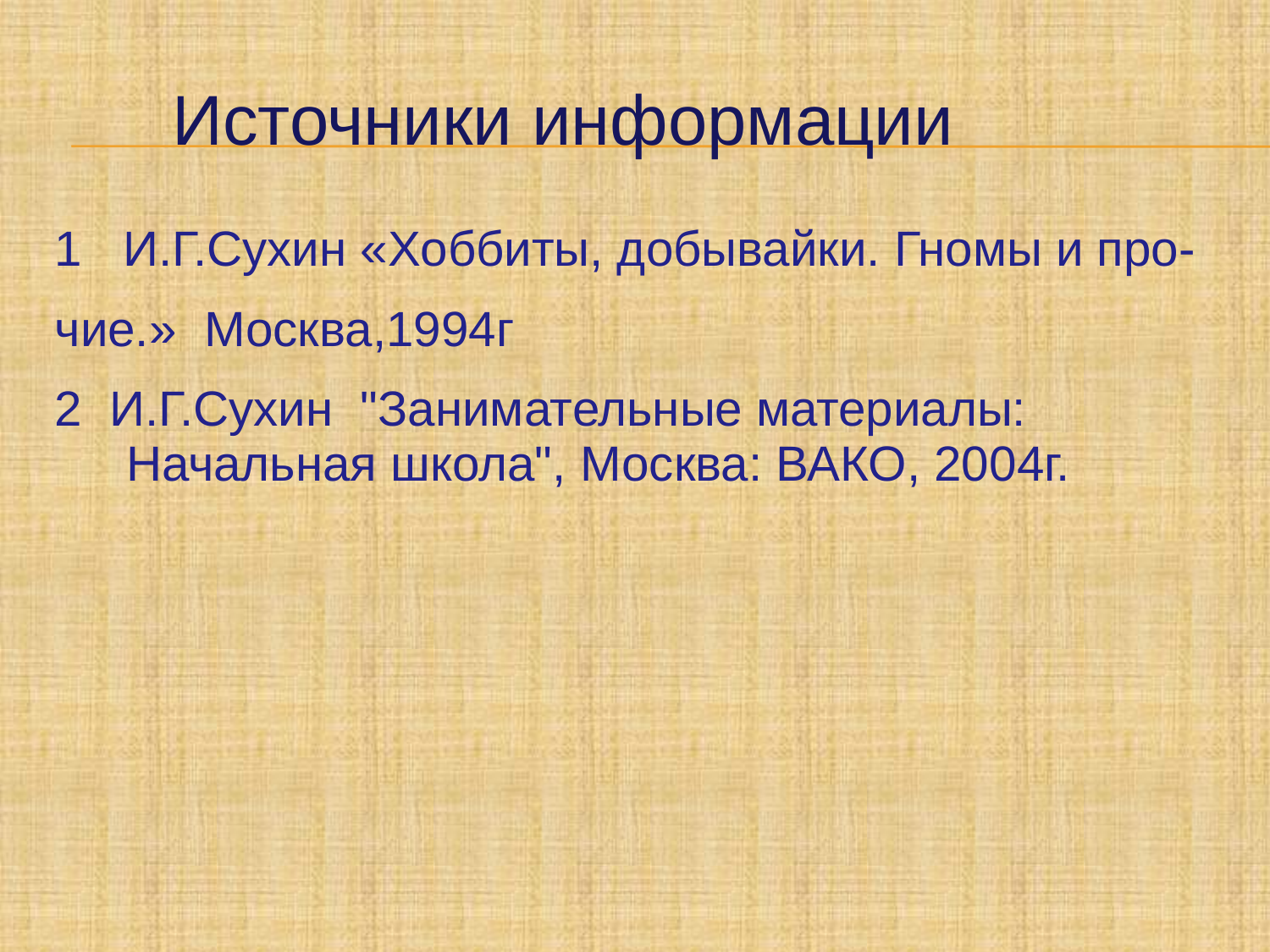

# Источники информации
1   И.Г.Сухин «Хоббиты, добывайки. Гномы и про-
чие.»  Москва,1994г
2  И.Г.Сухин  "Занимательные материалы: Начальная школа", Москва: ВАКО, 2004г.